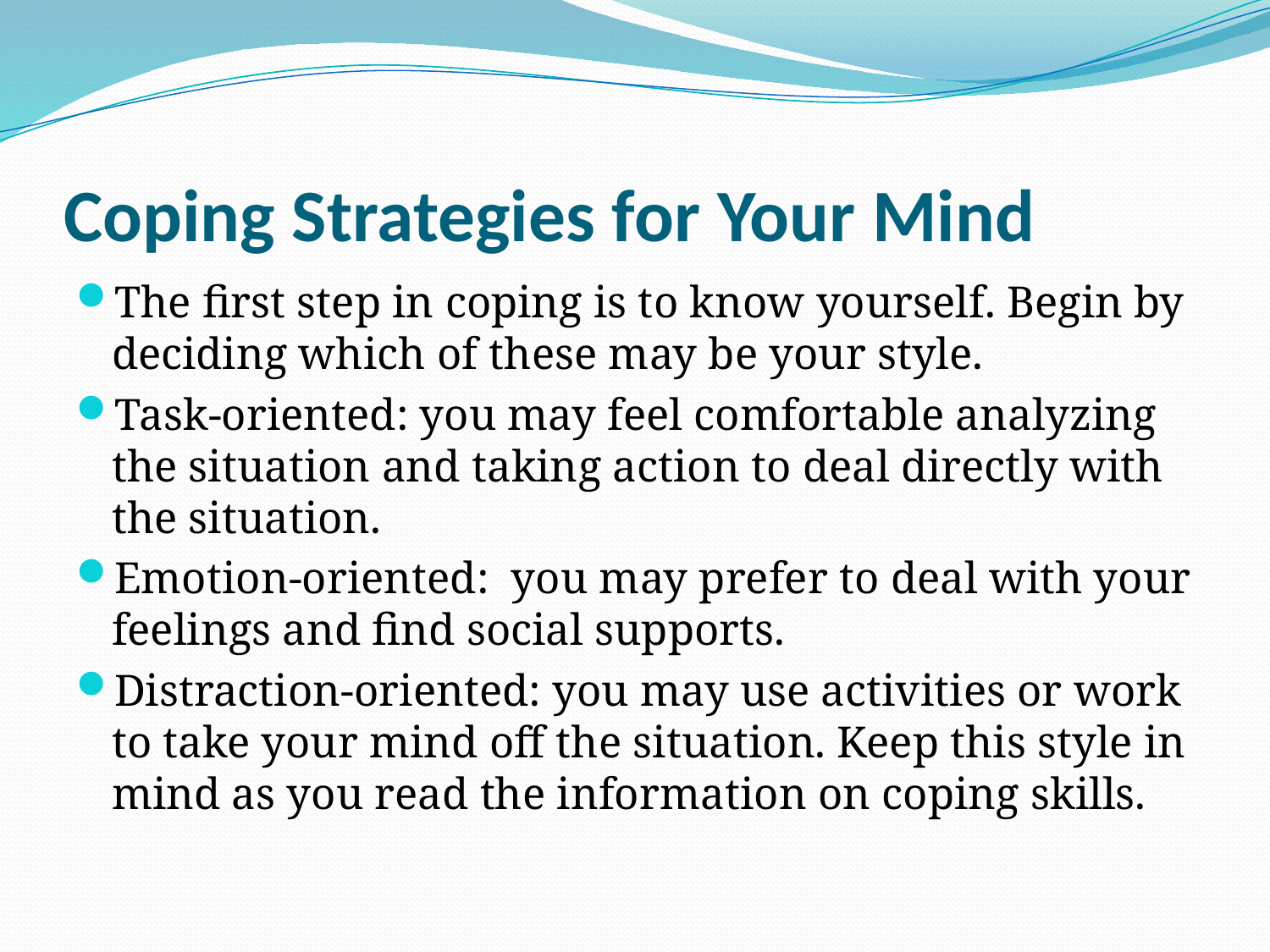

# Coping Strategies for Your Mind
The first step in coping is to know yourself. Begin by deciding which of these may be your style.
Task-oriented: you may feel comfortable analyzing the situation and taking action to deal directly with the situation.
Emotion-oriented:  you may prefer to deal with your feelings and find social supports.
Distraction-oriented: you may use activities or work to take your mind off the situation. Keep this style in mind as you read the information on coping skills.